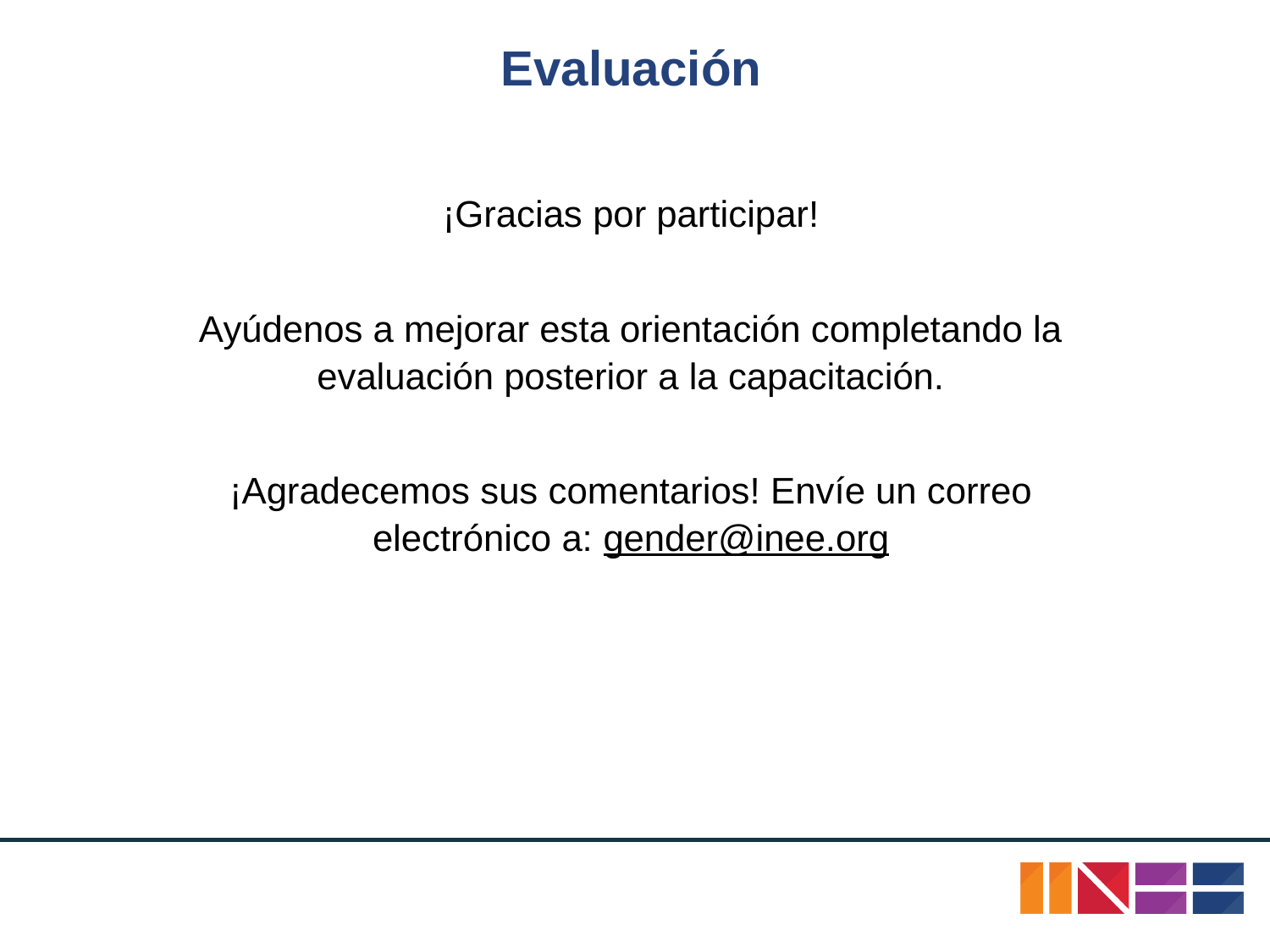

# Evaluación
¡Gracias por participar!

Ayúdenos a mejorar esta orientación completando la evaluación posterior a la capacitación.

¡Agradecemos sus comentarios! Envíe un correo electrónico a: gender@inee.org